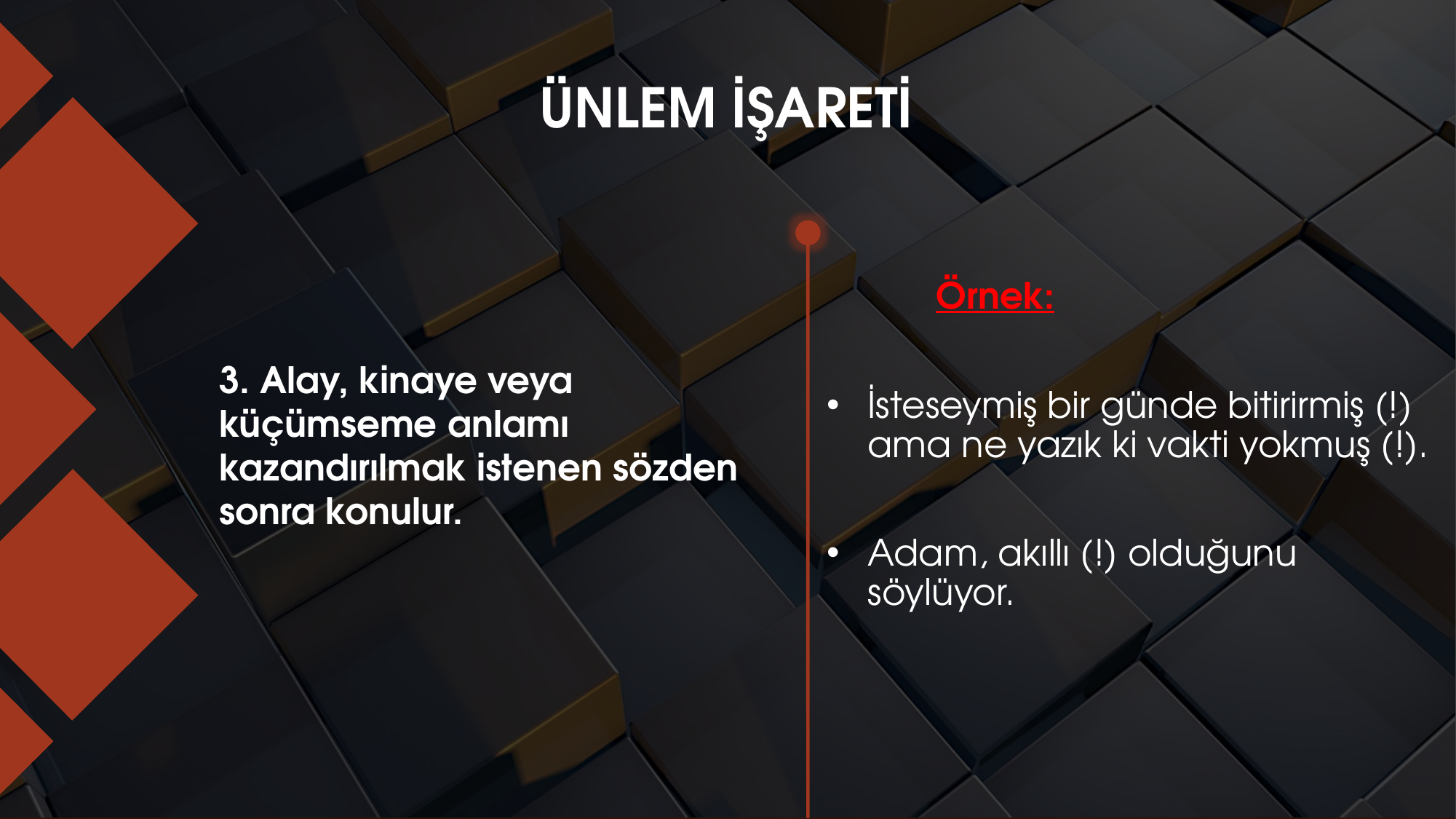

# ÜNLEM İŞARETİ

	Örnek:

İsteseymiş bir günde bitirirmiş (!) ama ne yazık ki vakti yokmuş (!).

Adam, akıllı (!) olduğunu söylüyor.

3. Alay, kinaye veya küçümseme anlamı kazandırılmak istenen sözden sonra konulur.